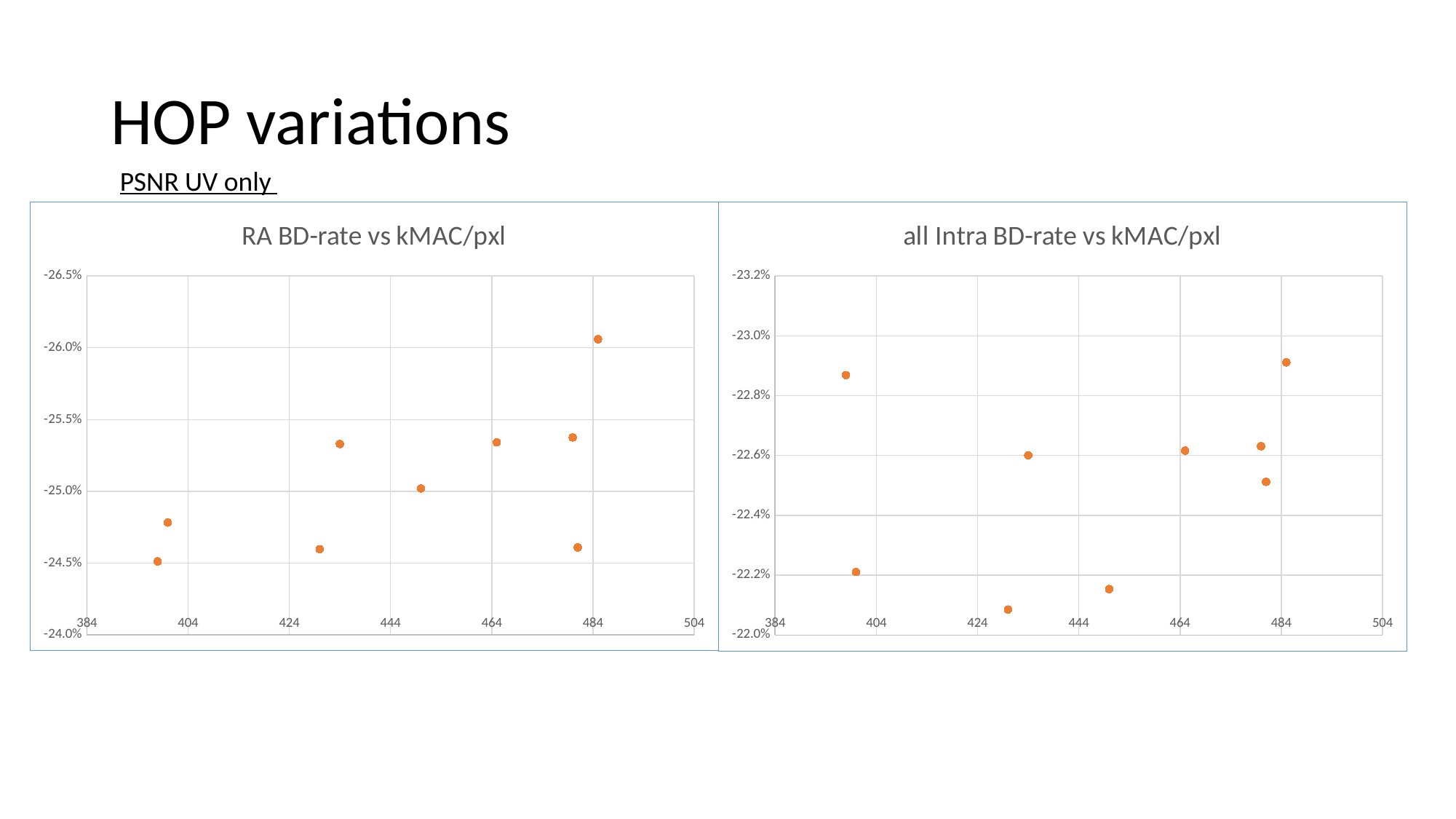

# HOP variations
PSNR UV only

### Chart: RA BD-rate vs kMAC/pxl

| Category |  |
|---|---|

### Chart: all Intra BD-rate vs kMAC/pxl

| Category |  |
|---|---|